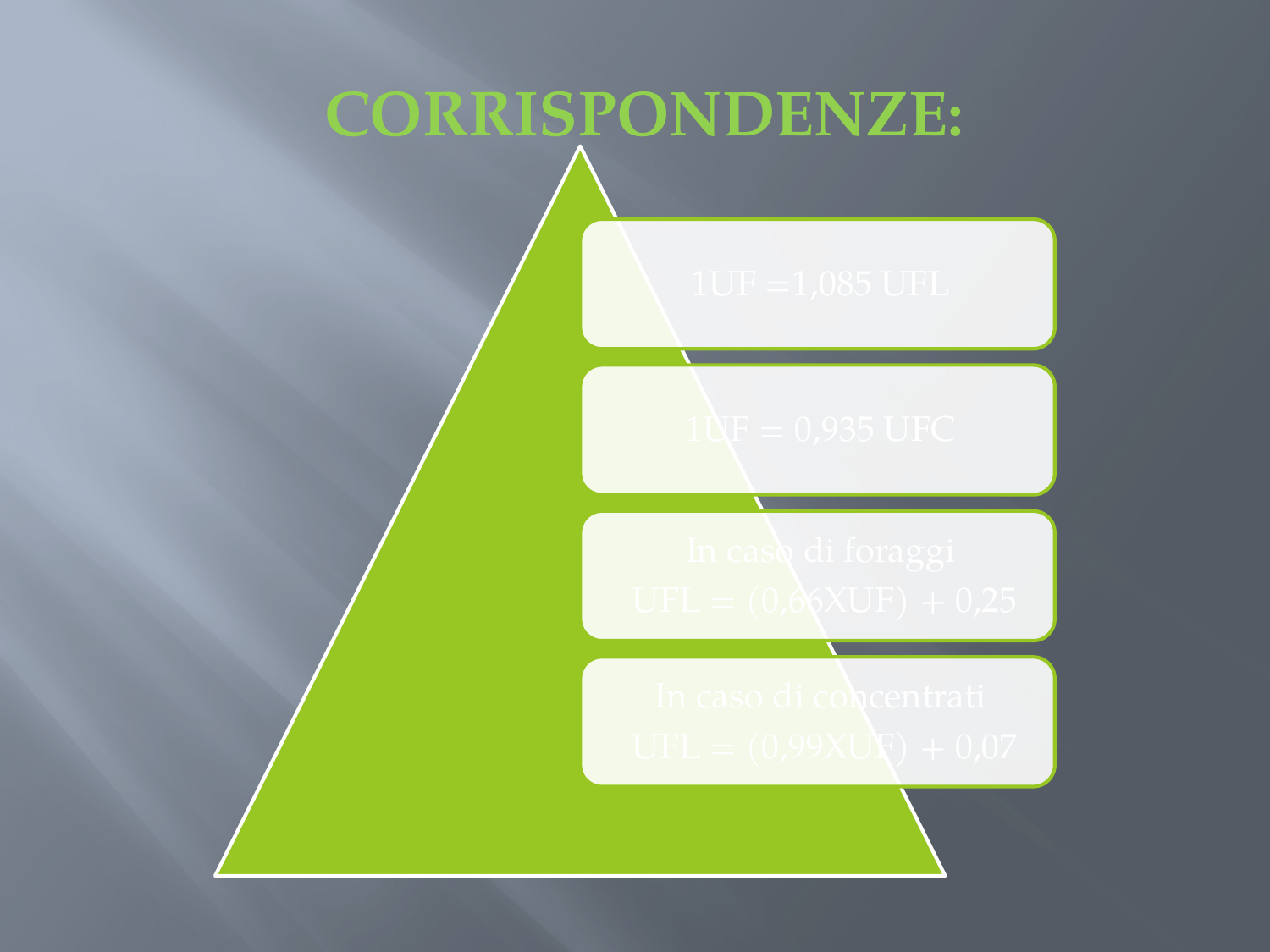

CORRISPONDENZE:
1UF =1,085 UFL
1UF = 0,935 UFC
In caso di foraggi
 UFL = (0,66XUF) + 0,25
In caso di concentrati
 UFL = (0,99XUF) + 0,07